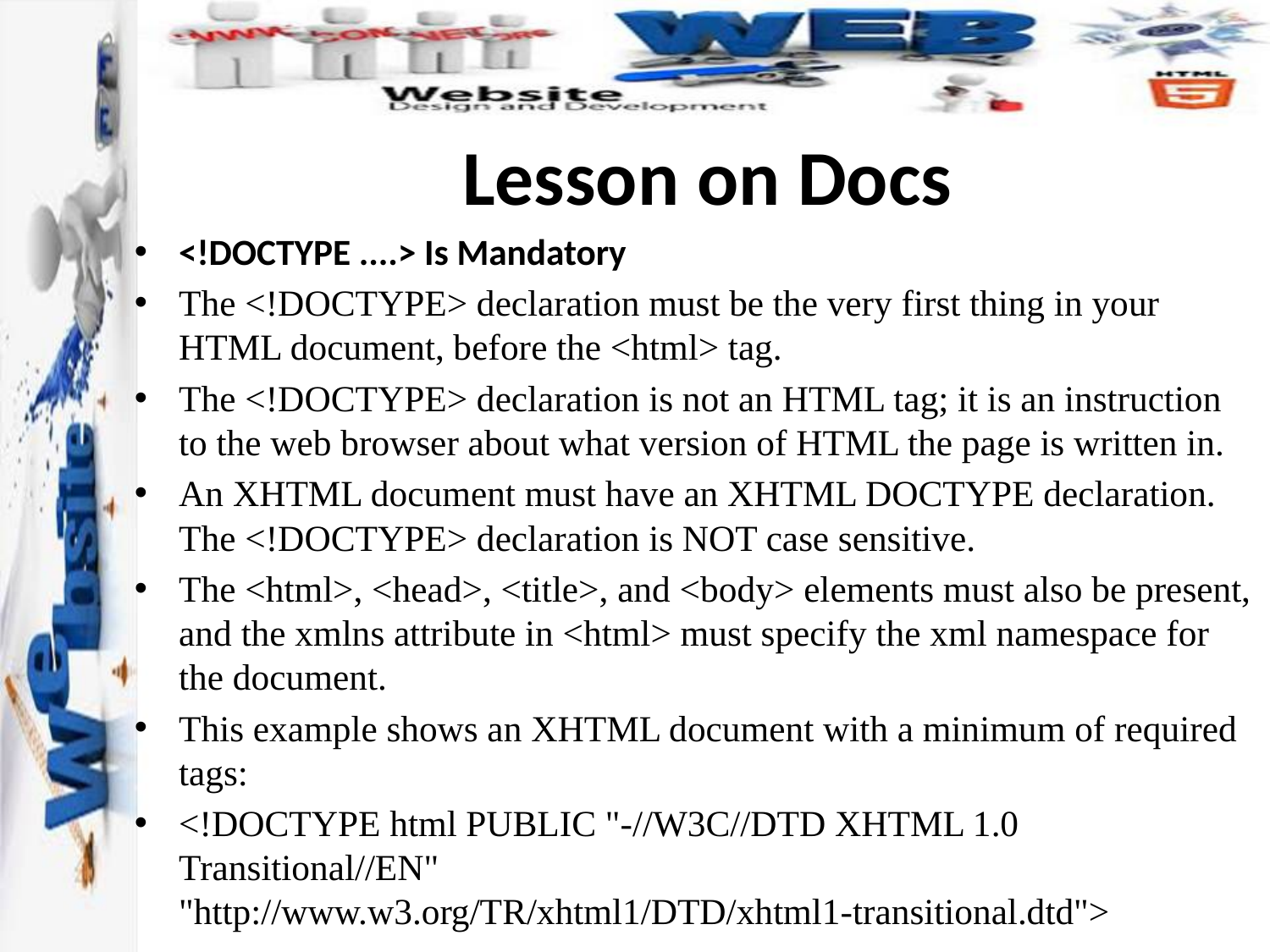

# Lesson on Docs
<!DOCTYPE ....> Is Mandatory
The <!DOCTYPE> declaration must be the very first thing in your HTML document, before the <html> tag.
The <!DOCTYPE> declaration is not an HTML tag; it is an instruction to the web browser about what version of HTML the page is written in.
An XHTML document must have an XHTML DOCTYPE declaration. The <!DOCTYPE> declaration is NOT case sensitive.
The <html>, <head>, <title>, and <body> elements must also be present, and the xmlns attribute in <html> must specify the xml namespace for the document.
This example shows an XHTML document with a minimum of required tags:
<!DOCTYPE html PUBLIC "-//W3C//DTD XHTML 1.0 Transitional//EN"
"http://www.w3.org/TR/xhtml1/DTD/xhtml1-transitional.dtd">